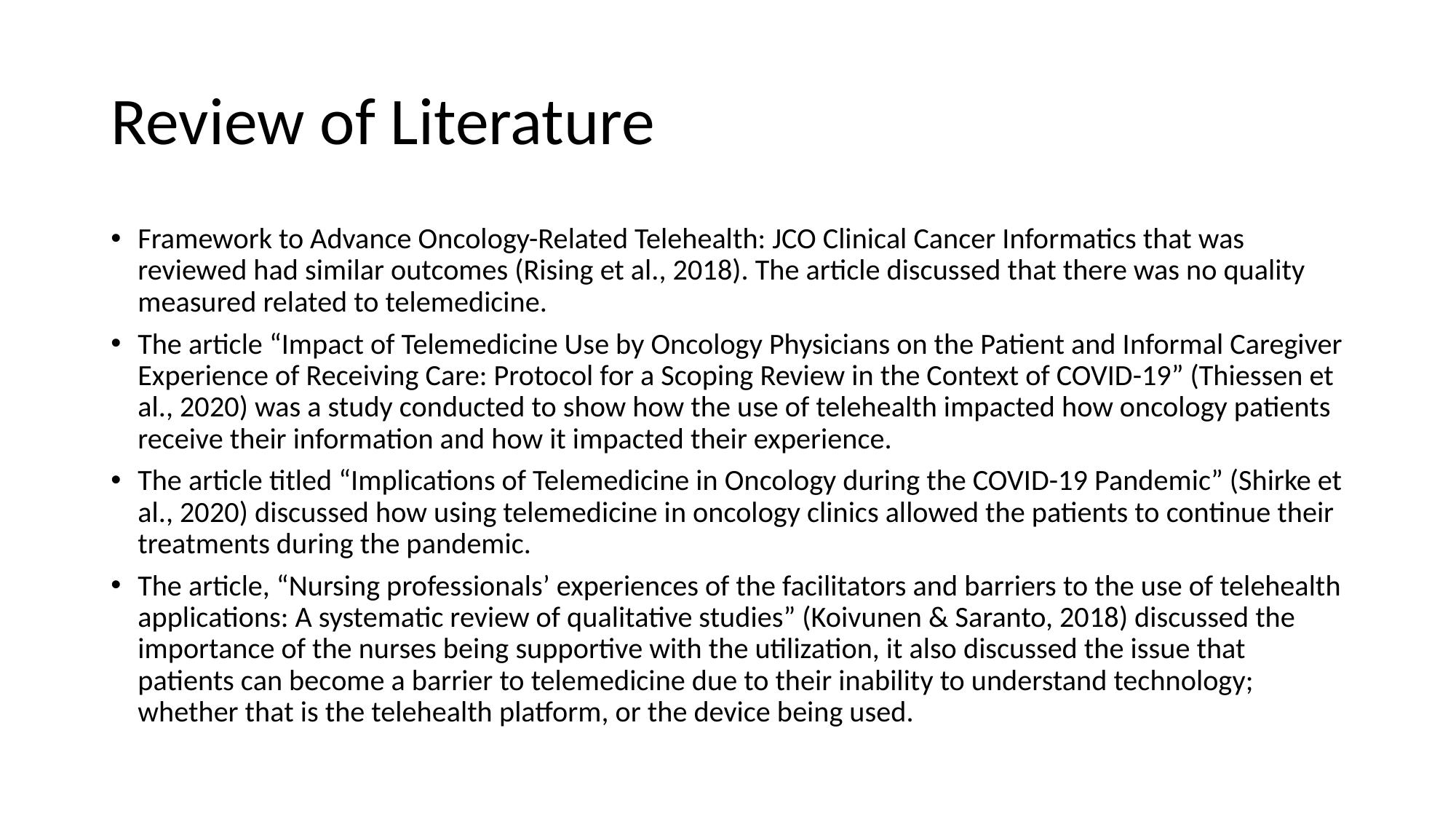

# Review of Literature
Framework to Advance Oncology-Related Telehealth: JCO Clinical Cancer Informatics that was reviewed had similar outcomes (Rising et al., 2018). The article discussed that there was no quality measured related to telemedicine.
The article “Impact of Telemedicine Use by Oncology Physicians on the Patient and Informal Caregiver Experience of Receiving Care: Protocol for a Scoping Review in the Context of COVID-19” (Thiessen et al., 2020) was a study conducted to show how the use of telehealth impacted how oncology patients receive their information and how it impacted their experience.
The article titled “Implications of Telemedicine in Oncology during the COVID-19 Pandemic” (Shirke et al., 2020) discussed how using telemedicine in oncology clinics allowed the patients to continue their treatments during the pandemic.
The article, “Nursing professionals’ experiences of the facilitators and barriers to the use of telehealth applications: A systematic review of qualitative studies” (Koivunen & Saranto, 2018) discussed the importance of the nurses being supportive with the utilization, it also discussed the issue that patients can become a barrier to telemedicine due to their inability to understand technology; whether that is the telehealth platform, or the device being used.